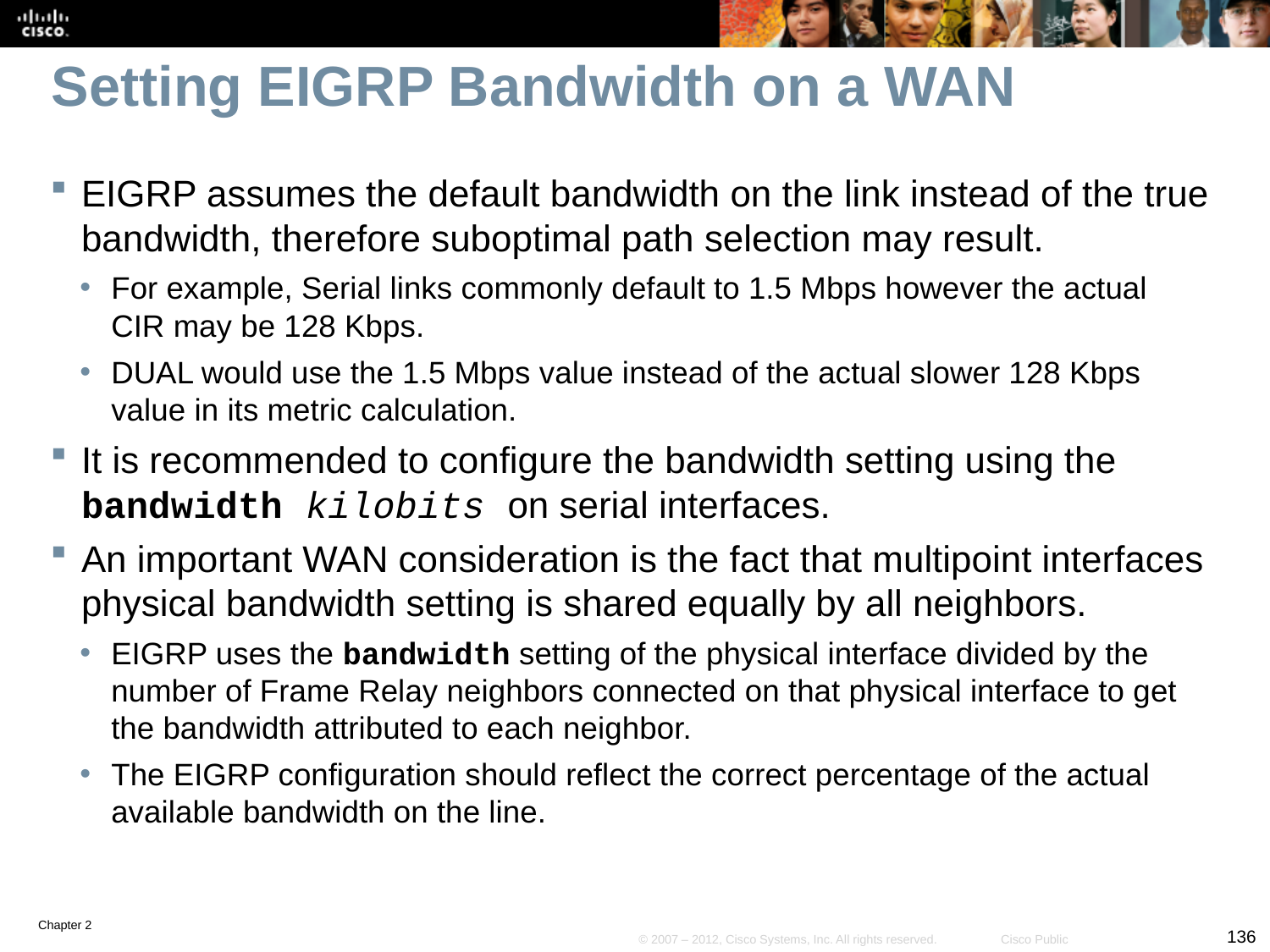

# Setting EIGRP Bandwidth on a WAN
EIGRP assumes the default bandwidth on the link instead of the true bandwidth, therefore suboptimal path selection may result.
For example, Serial links commonly default to 1.5 Mbps however the actual  CIR may be 128 Kbps.
DUAL would use the 1.5 Mbps value instead of the actual slower 128 Kbps value in its metric calculation.
It is recommended to configure the bandwidth setting using the bandwidth kilobits on serial interfaces.
An important WAN consideration is the fact that multipoint interfaces physical bandwidth setting is shared equally by all neighbors.
EIGRP uses the bandwidth setting of the physical interface divided by the number of Frame Relay neighbors connected on that physical interface to get the bandwidth attributed to each neighbor.
The EIGRP configuration should reflect the correct percentage of the actual available bandwidth on the line.